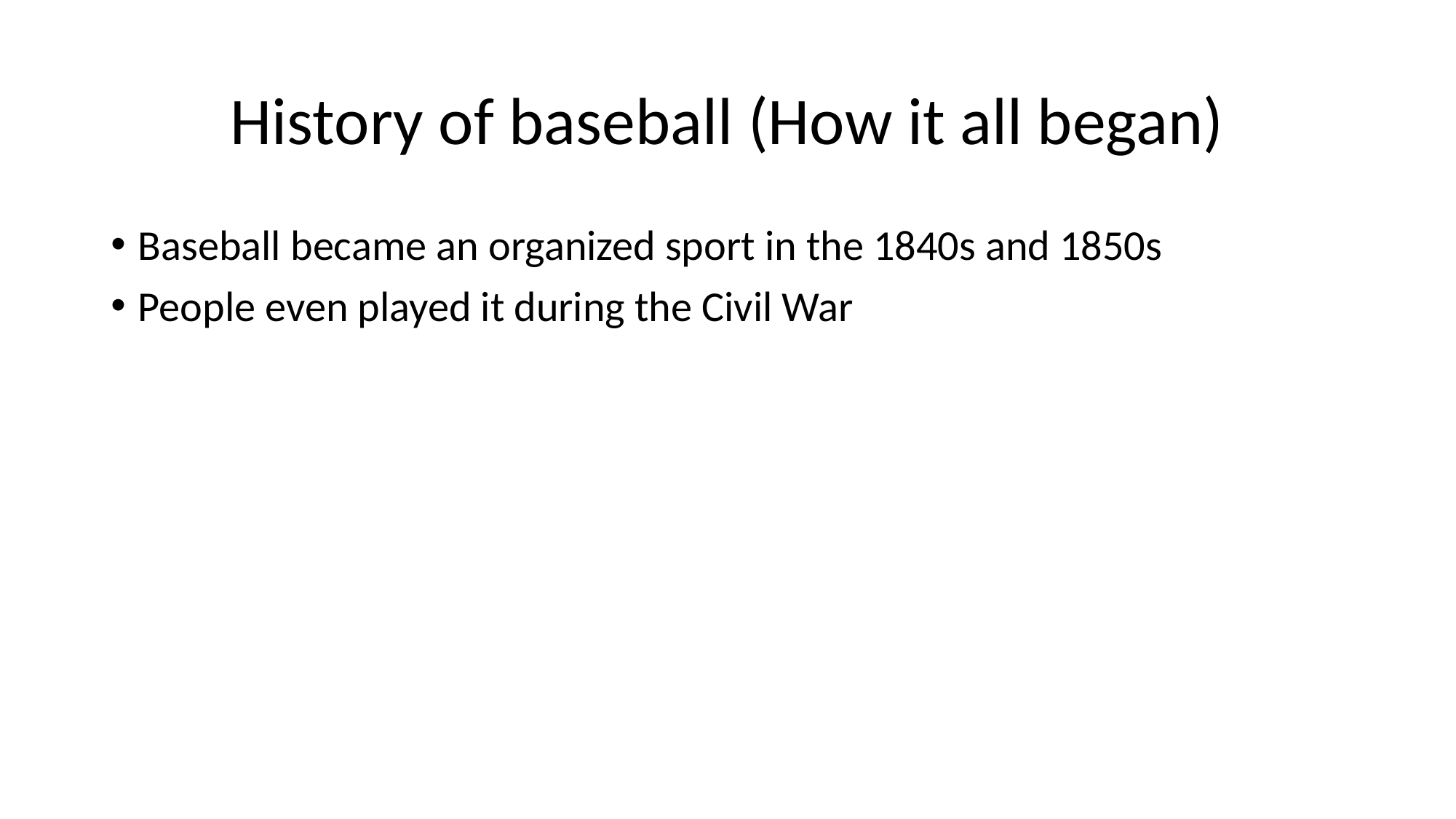

# History of baseball (How it all began)
Baseball became an organized sport in the 1840s and 1850s
People even played it during the Civil War